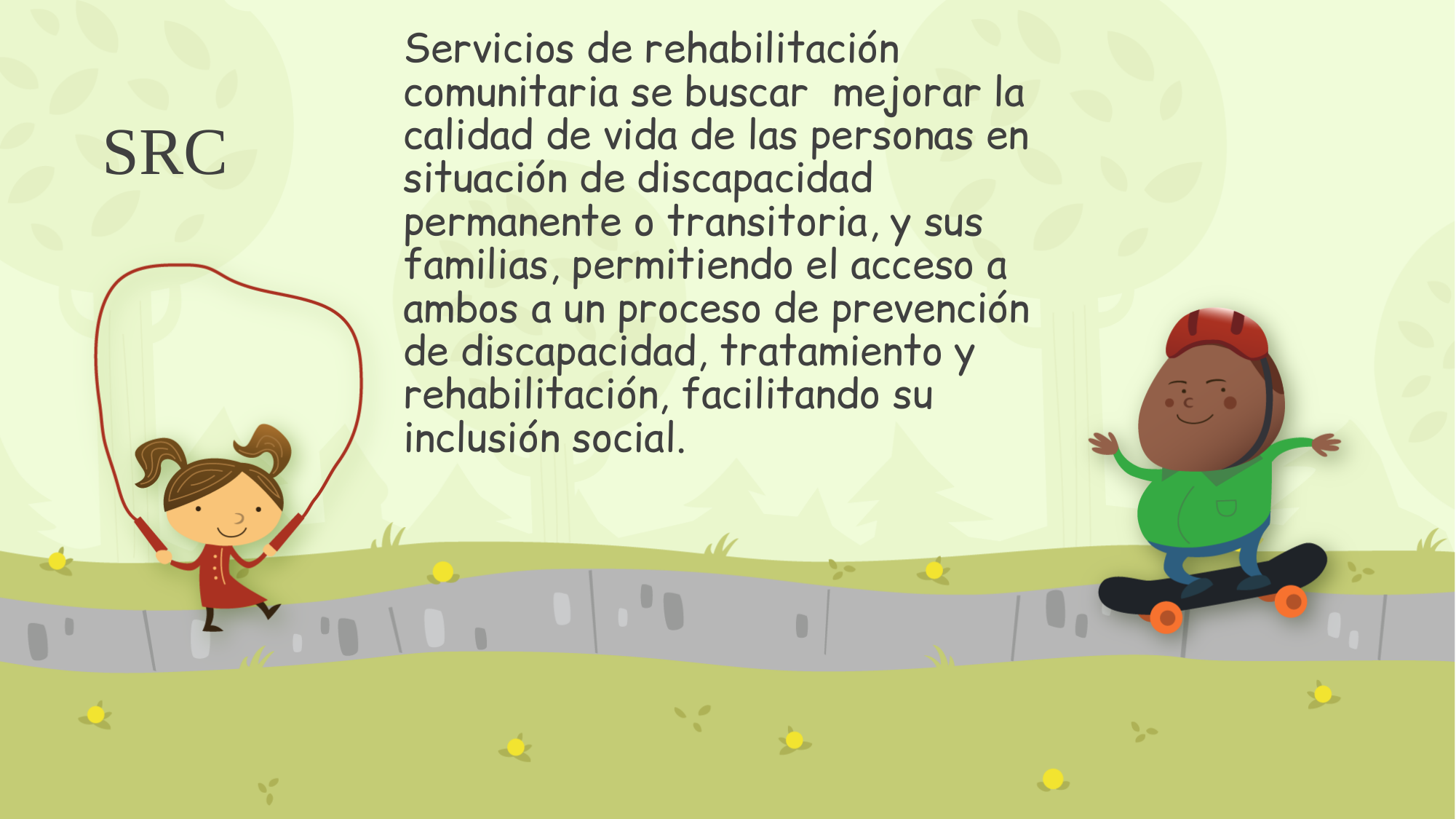

Servicios de rehabilitación comunitaria se buscar  mejorar la calidad de vida de las personas en situación de discapacidad permanente o transitoria, y sus familias, permitiendo el acceso a ambos a un proceso de prevención de discapacidad, tratamiento y rehabilitación, facilitando su inclusión social.

# SRC